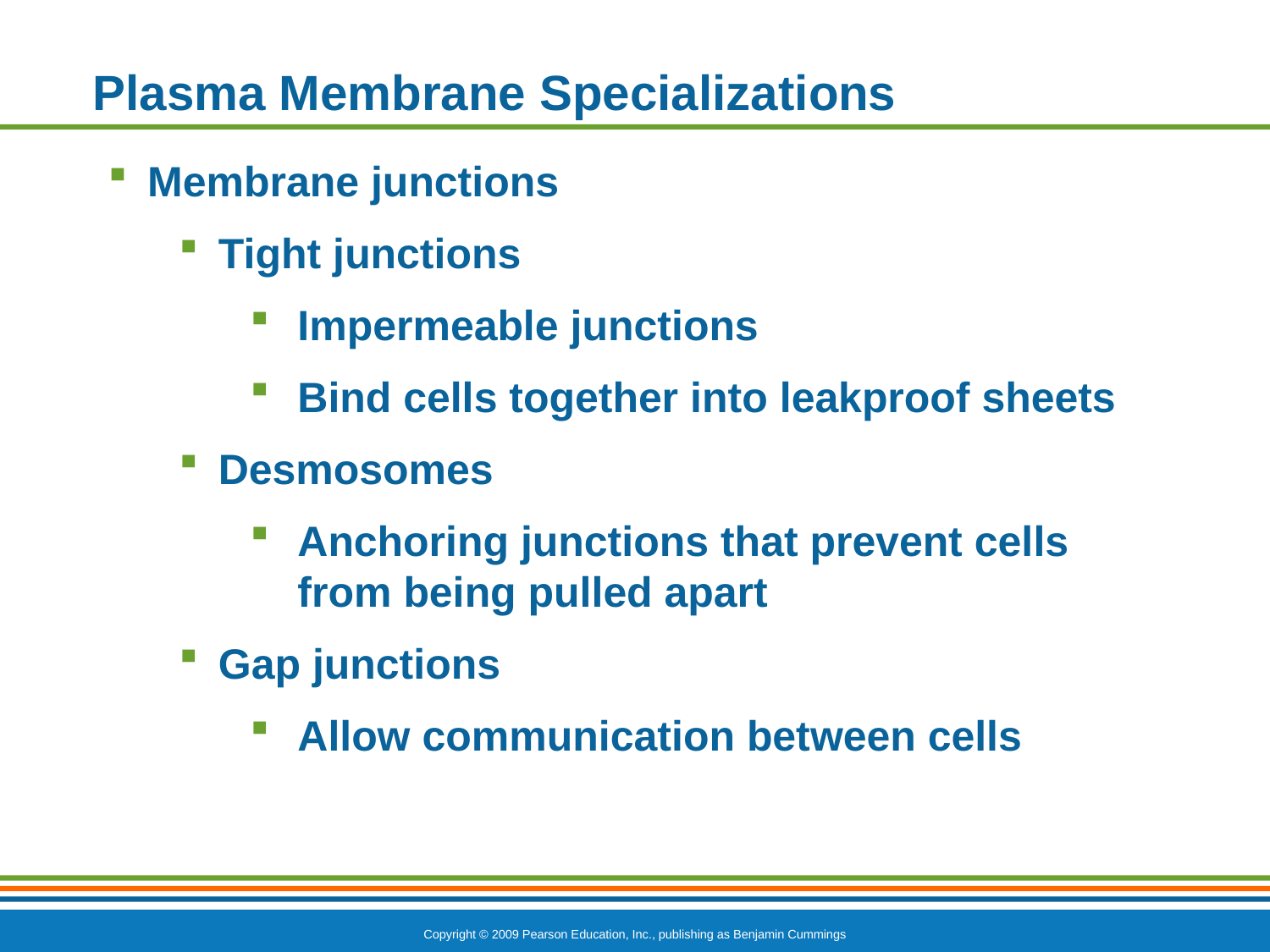

# Plasma Membrane Specializations
Membrane junctions
Tight junctions
Impermeable junctions
Bind cells together into leakproof sheets
Desmosomes
Anchoring junctions that prevent cells from being pulled apart
Gap junctions
Allow communication between cells